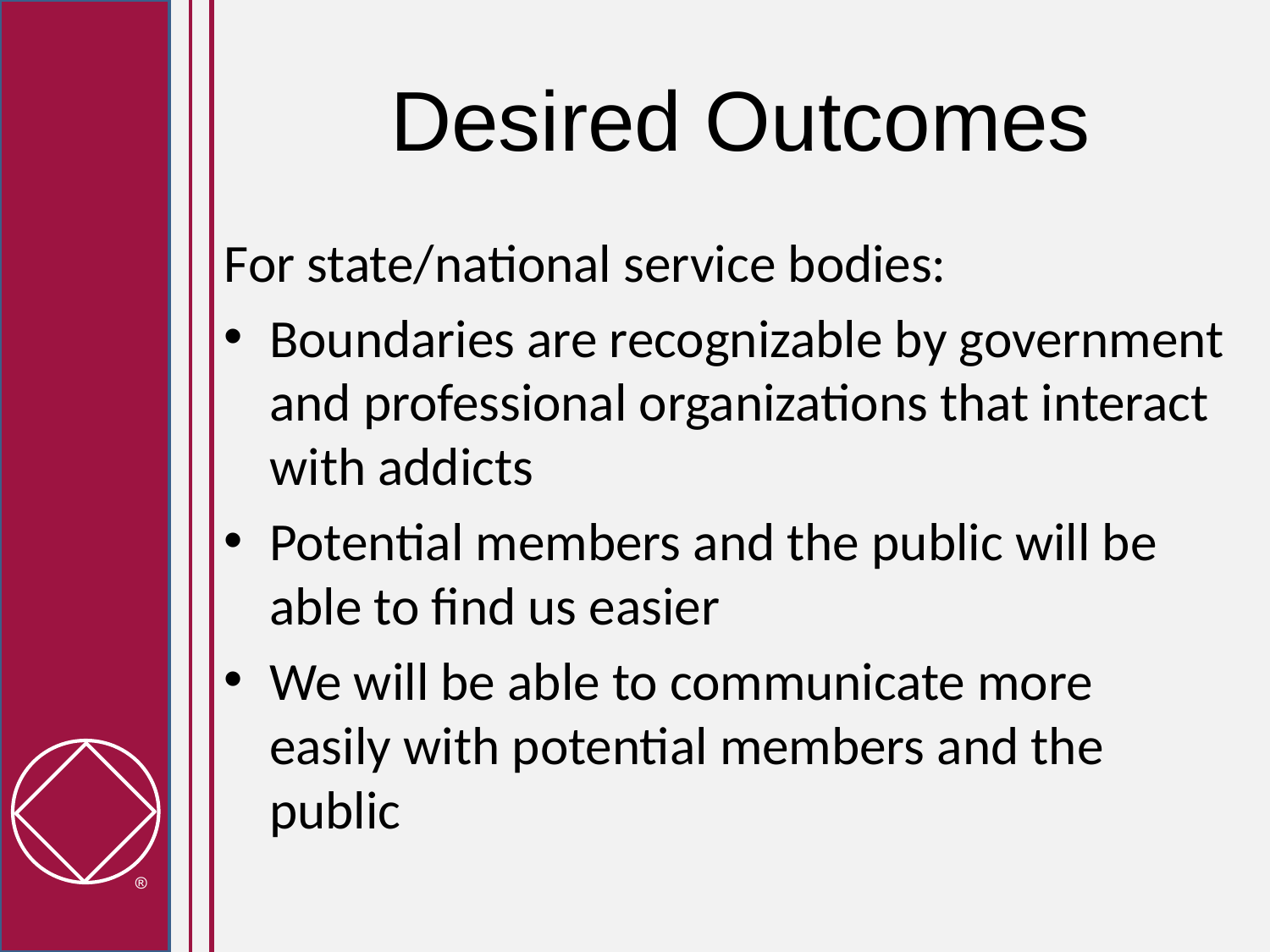

# Desired Outcomes
For state/national service bodies:
Boundaries are recognizable by government and professional organizations that interact with addicts
Potential members and the public will be able to find us easier
We will be able to communicate more easily with potential members and the public